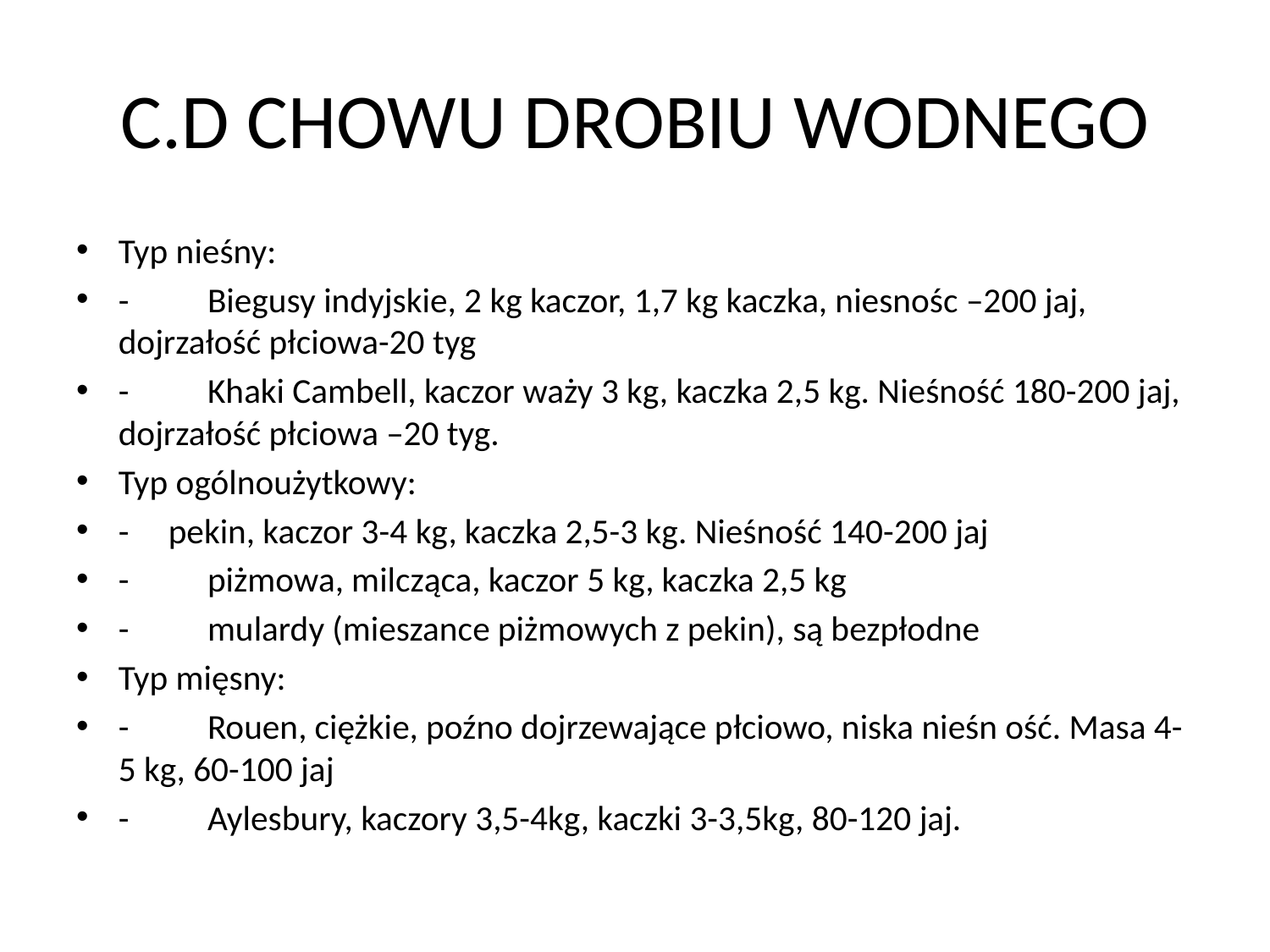

# C.D CHOWU DROBIU WODNEGO
Typ nieśny:
-          Biegusy indyjskie, 2 kg kaczor, 1,7 kg kaczka, niesnośc –200 jaj, dojrzałość płciowa-20 tyg
-          Khaki Cambell, kaczor waży 3 kg, kaczka 2,5 kg. Nieśność 180-200 jaj, dojrzałość płciowa –20 tyg.
Typ ogólnoużytkowy:
-     pekin, kaczor 3-4 kg, kaczka 2,5-3 kg. Nieśność 140-200 jaj
-          piżmowa, milcząca, kaczor 5 kg, kaczka 2,5 kg
-          mulardy (mieszance piżmowych z pekin), są bezpłodne
Typ mięsny:
-          Rouen, ciężkie, poźno dojrzewające płciowo, niska nieśn ość. Masa 4-5 kg, 60-100 jaj
-          Aylesbury, kaczory 3,5-4kg, kaczki 3-3,5kg, 80-120 jaj.